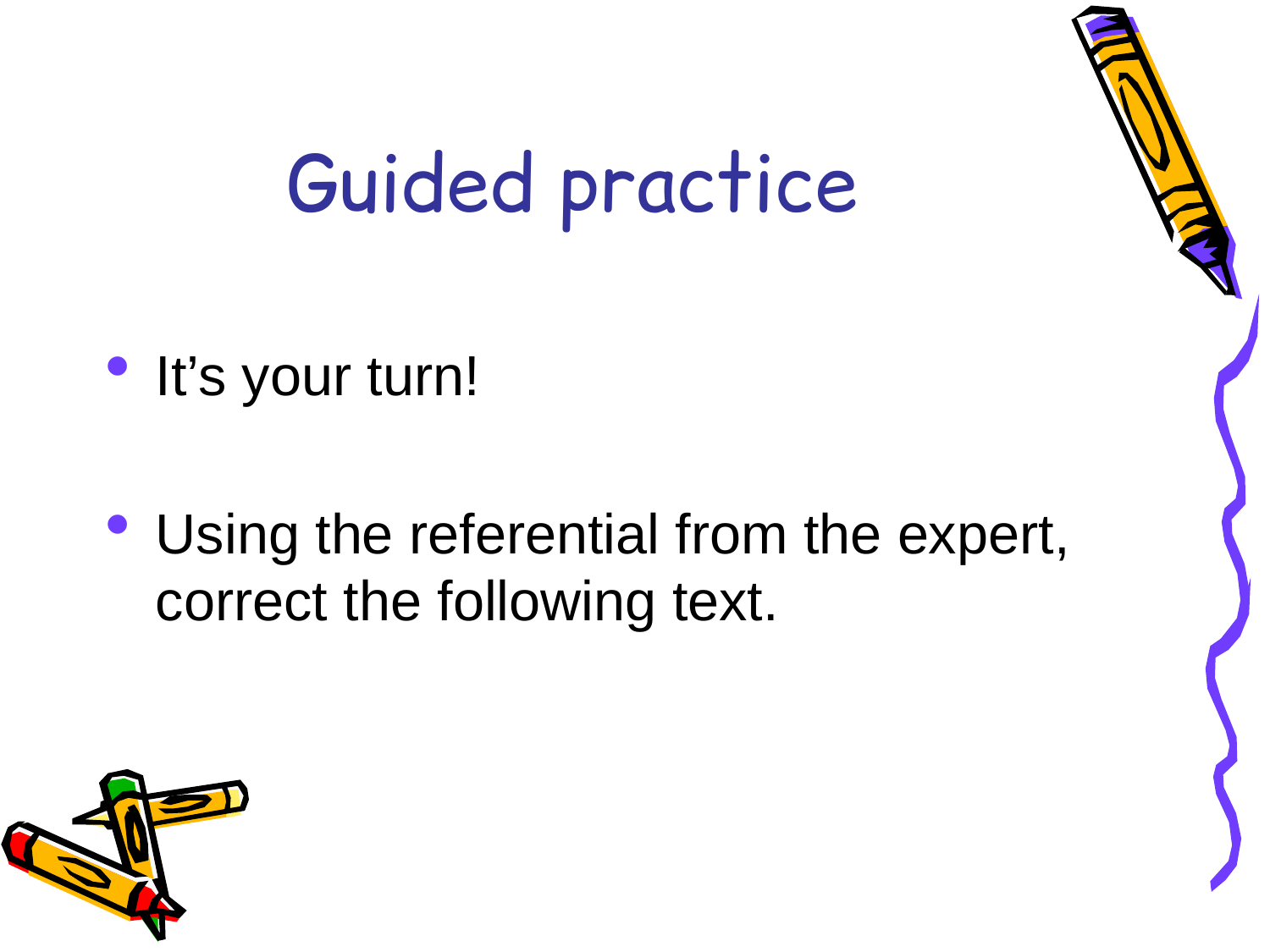

# Guided practice

It’s your turn!

Using the referential from the expert, correct the following text.